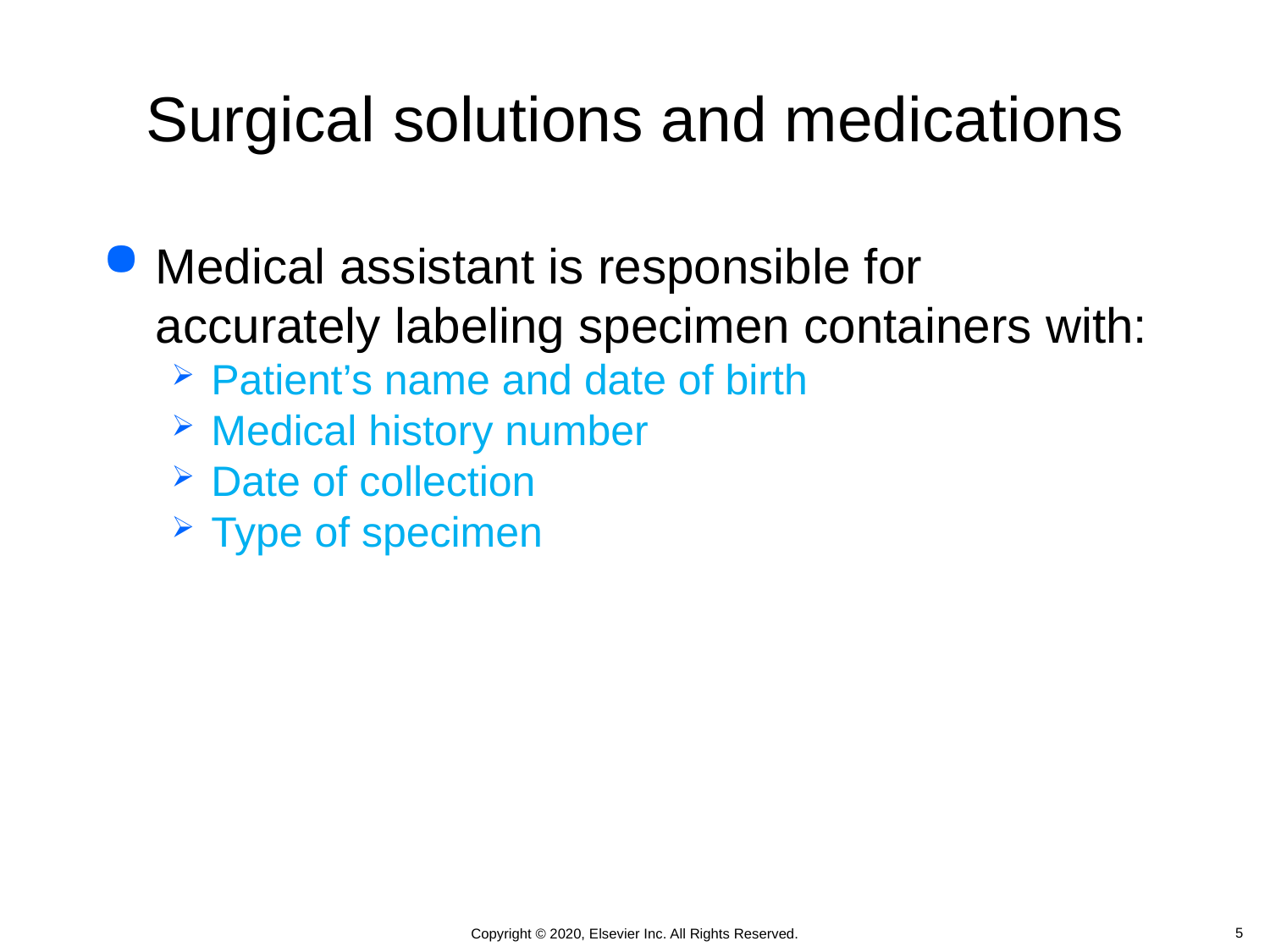

# Surgical solutions and medications
Medical assistant is responsible for accurately labeling specimen containers with:
Patient’s name and date of birth
Medical history number
Date of collection
Type of specimen
 5